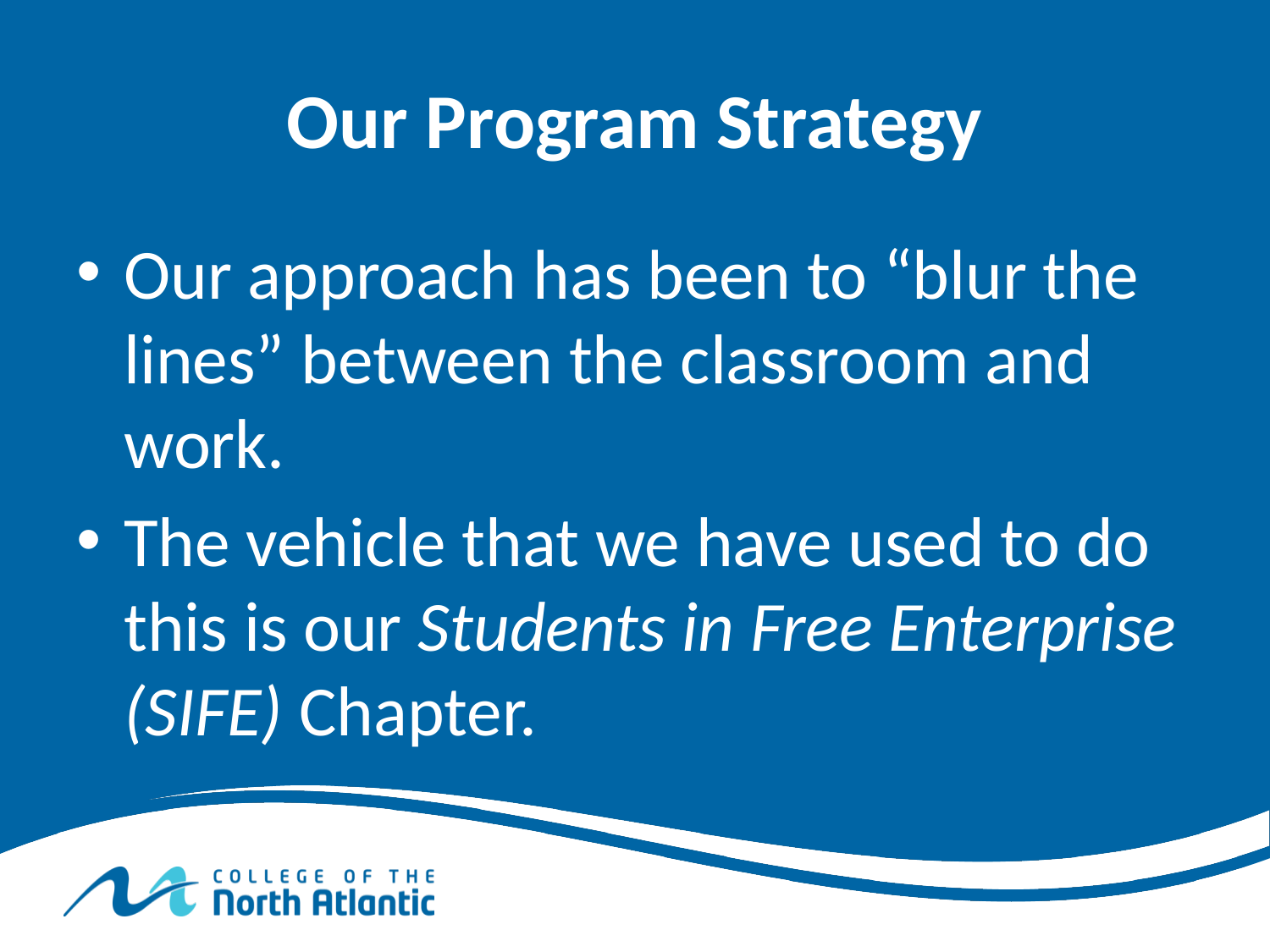

# Our Program Strategy
Our approach has been to “blur the lines” between the classroom and work.
The vehicle that we have used to do this is our Students in Free Enterprise (SIFE) Chapter.